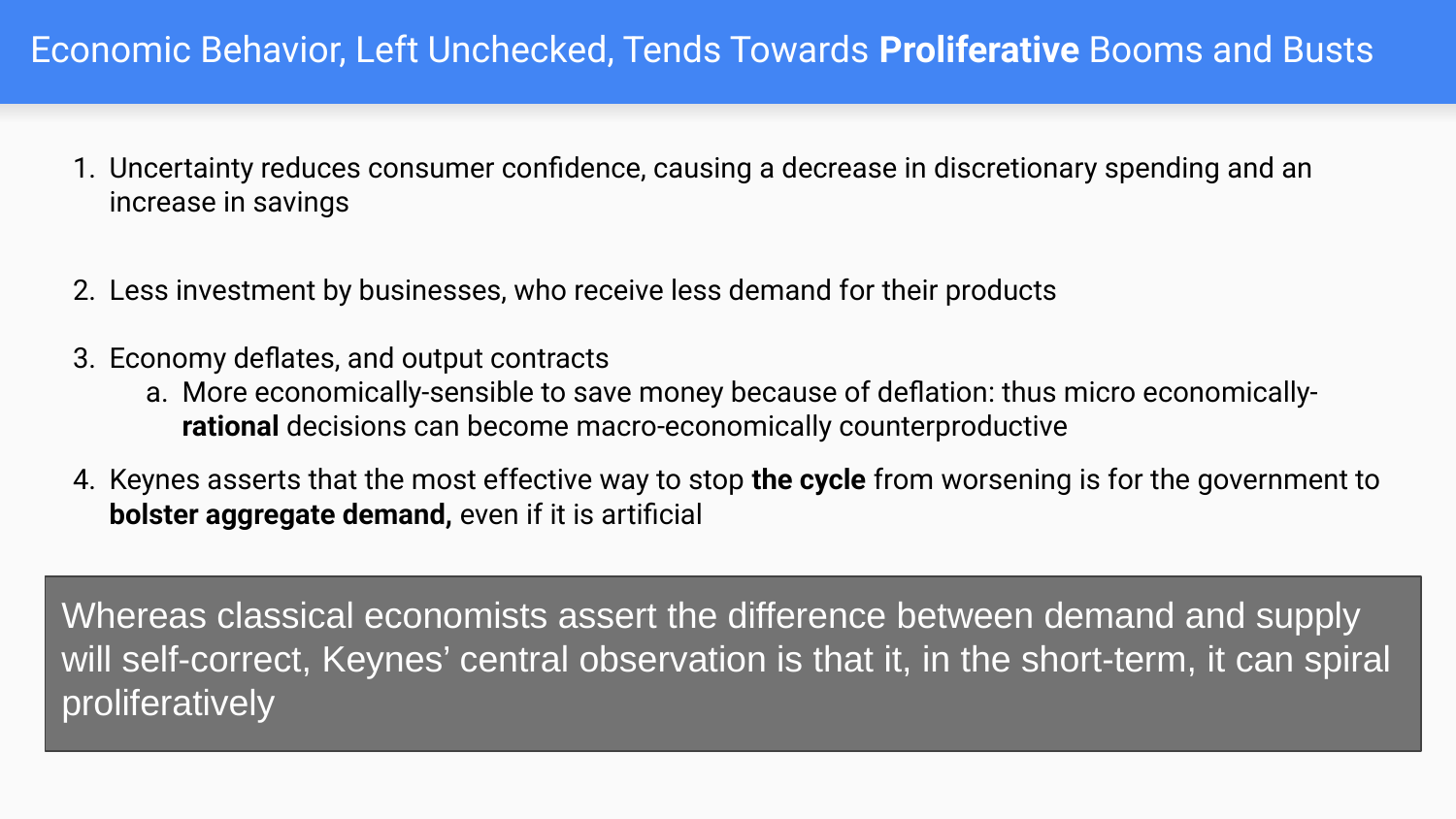

# Economic Behavior, Left Unchecked, Tends Towards Proliferative Booms and Busts
Uncertainty reduces consumer confidence, causing a decrease in discretionary spending and an increase in savings
Less investment by businesses, who receive less demand for their products
Economy deflates, and output contracts
More economically-sensible to save money because of deflation: thus micro economically-rational decisions can become macro-economically counterproductive
Keynes asserts that the most effective way to stop the cycle from worsening is for the government to bolster aggregate demand, even if it is artificial

Whereas classical economists assert the difference between demand and supply will self-correct, Keynes’ central observation is that it, in the short-term, it can spiral proliferatively